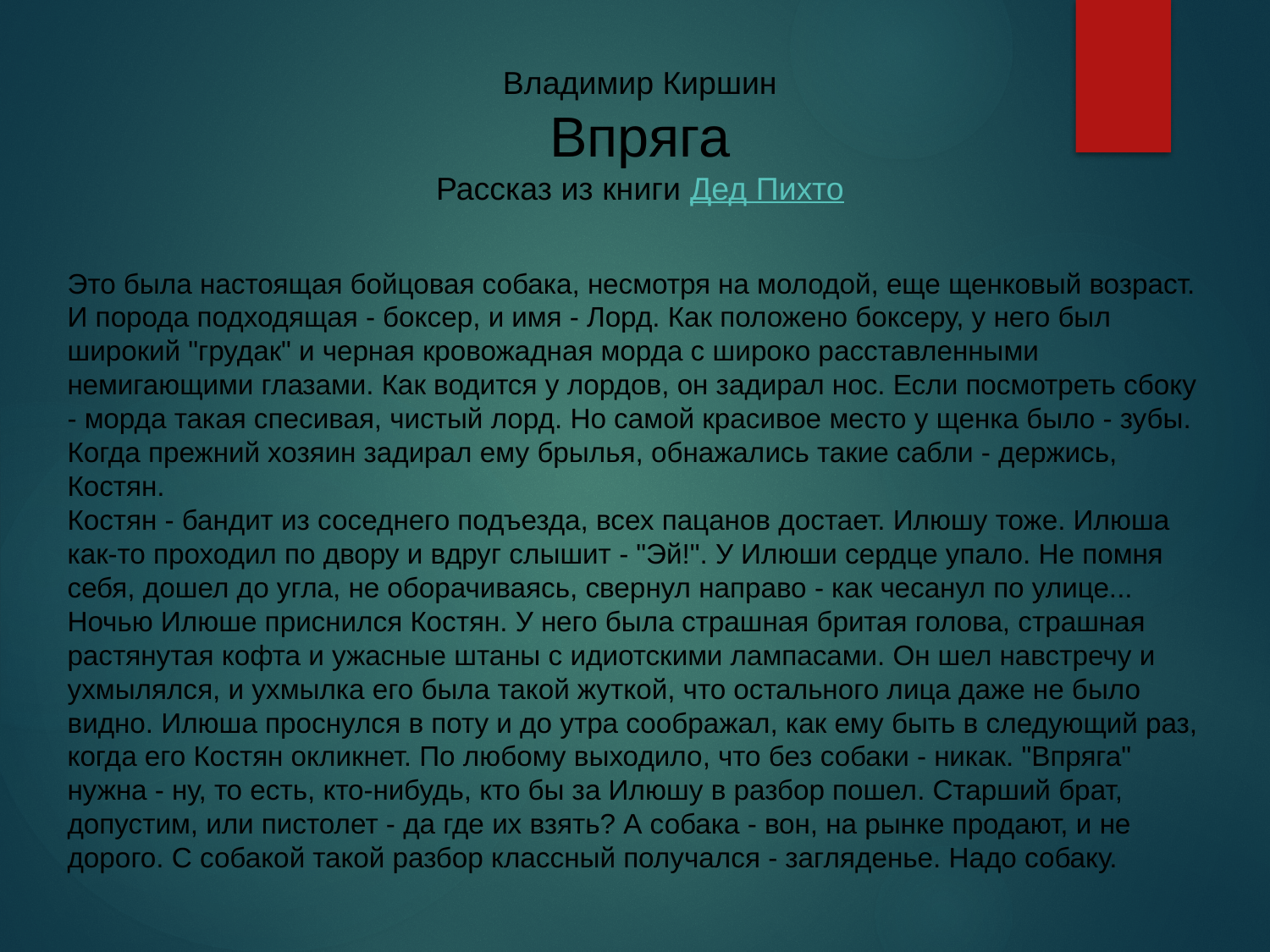

Владимир Киршин
Впряга
Рассказ из книги Дед Пихто

Это была настоящая бойцовая собака, несмотря на молодой, еще щенковый возраст. И порода подходящая - боксер, и имя - Лорд. Как положено боксеру, у него был широкий "грудак" и черная кровожадная морда с широко расставленными немигающими глазами. Как водится у лордов, он задирал нос. Если посмотреть сбоку - морда такая спесивая, чистый лорд. Но самой красивое место у щенка было - зубы. Когда прежний хозяин задирал ему брылья, обнажались такие сабли - держись, Костян.
Костян - бандит из соседнего подъезда, всех пацанов достает. Илюшу тоже. Илюша как-то проходил по двору и вдруг слышит - "Эй!". У Илюши сердце упало. Не помня себя, дошел до угла, не оборачиваясь, свернул направо - как чесанул по улице... Ночью Илюше приснился Костян. У него была страшная бритая голова, страшная растянутая кофта и ужасные штаны с идиотскими лампасами. Он шел навстречу и ухмылялся, и ухмылка его была такой жуткой, что остального лица даже не было видно. Илюша проснулся в поту и до утра соображал, как ему быть в следующий раз, когда его Костян окликнет. По любому выходило, что без собаки - никак. "Впряга" нужна - ну, то есть, кто-нибудь, кто бы за Илюшу в разбор пошел. Старший брат, допустим, или пистолет - да где их взять? А собака - вон, на рынке продают, и не дорого. С собакой такой разбор классный получался - загляденье. Надо собаку.